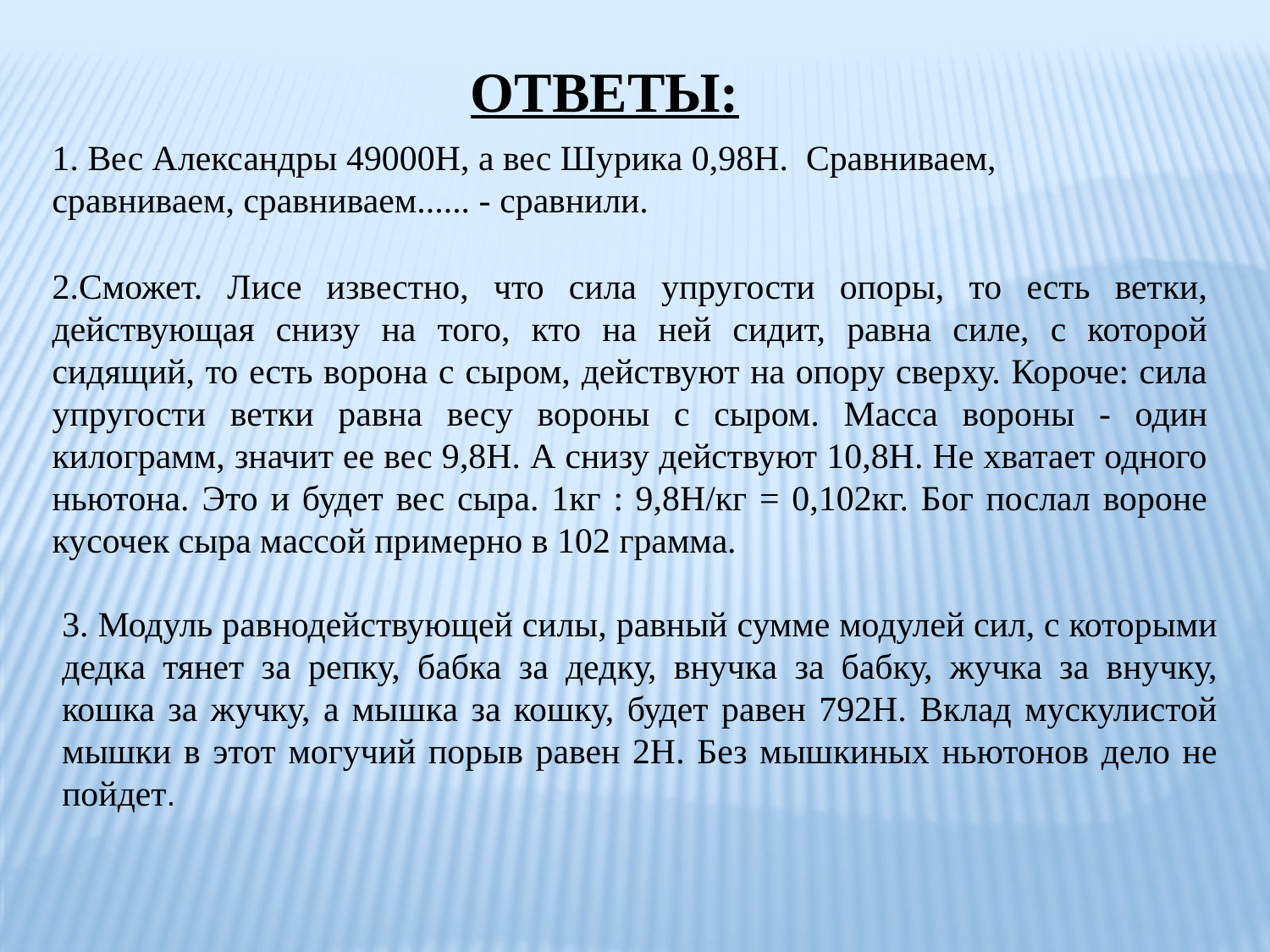

ОТВЕТЫ:
1. Вес Александры 49000Н, а вес Шурика 0,98Н.  Сравниваем, сравниваем, сравниваем...... - сравнили.
2.Сможет. Лисе известно, что сила упругости опоры, то есть ветки, действующая снизу на того, кто на ней сидит, равна силе, с которой сидящий, то есть ворона с сыром, действуют на опору сверху. Короче: сила упругости ветки равна весу вороны с сыром. Масса вороны - один килограмм, значит ее вес 9,8Н. А снизу действуют 10,8Н. Не хватает одного ньютона. Это и будет вес сыра. 1кг : 9,8Н/кг = 0,102кг. Бог послал вороне кусочек сыра массой примерно в 102 грамма.
3. Модуль равнодействующей силы, равный сумме модулей сил, с которыми дедка тянет за репку, бабка за дедку, внучка за бабку, жучка за внучку, кошка за жучку, а мышка за кошку, будет равен 792Н. Вклад мускулистой мышки в этот могучий порыв равен 2Н. Без мышкиных ньютонов дело не пойдет.